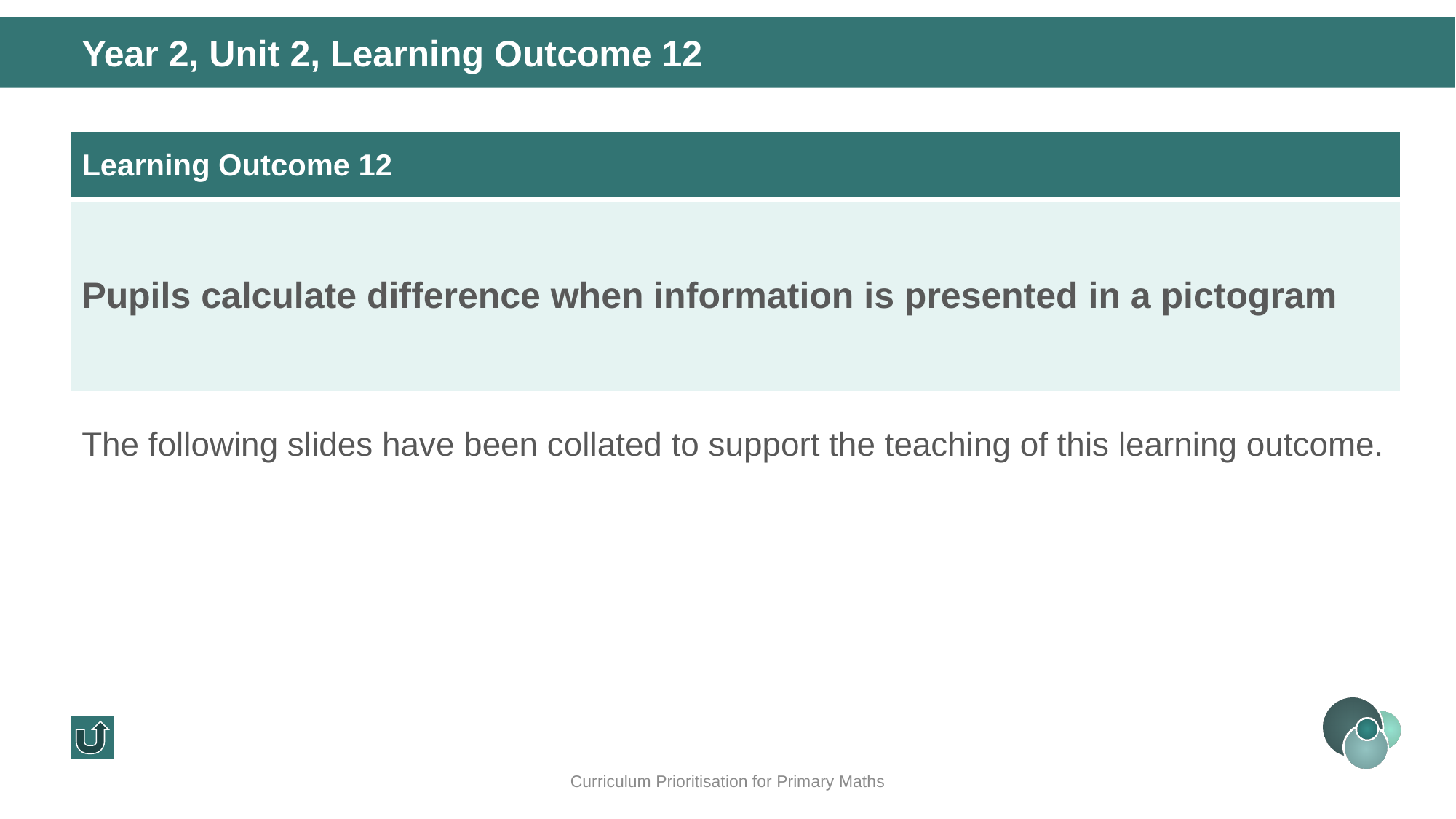

Year 2, Unit 2, Learning Outcome 12
| Learning Outcome 12 |
| --- |
| Pupils calculate difference when information is presented in a pictogram |
The following slides have been collated to support the teaching of this learning outcome.

Curriculum Prioritisation for Primary Maths